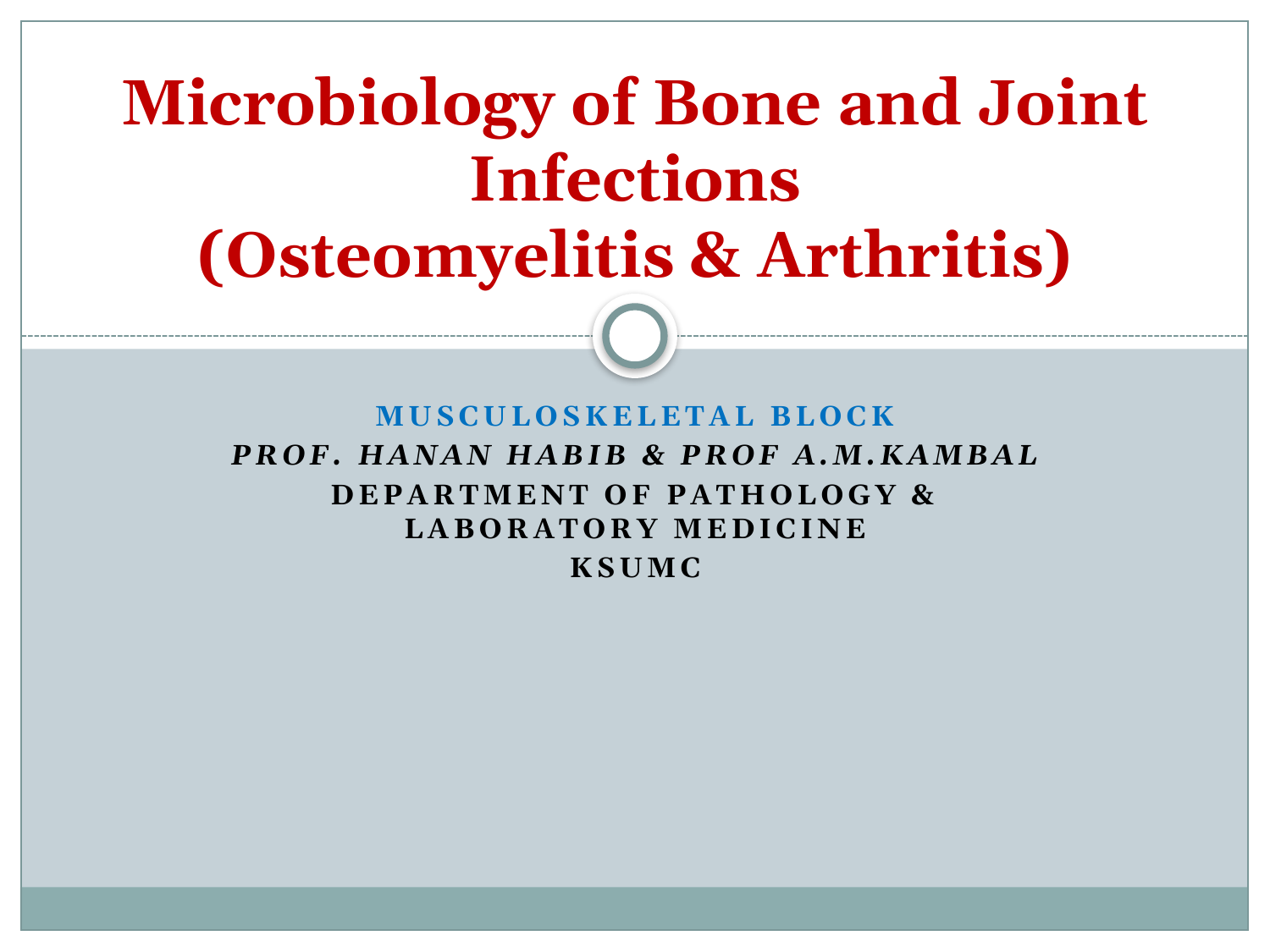

# Microbiology of Bone and Joint Infections (Osteomyelitis & Arthritis)
Musculoskeletal block
Prof. hanan habib & PROF A.M.KAMBAL
Department of pathology & laboratory medicine
ksumc